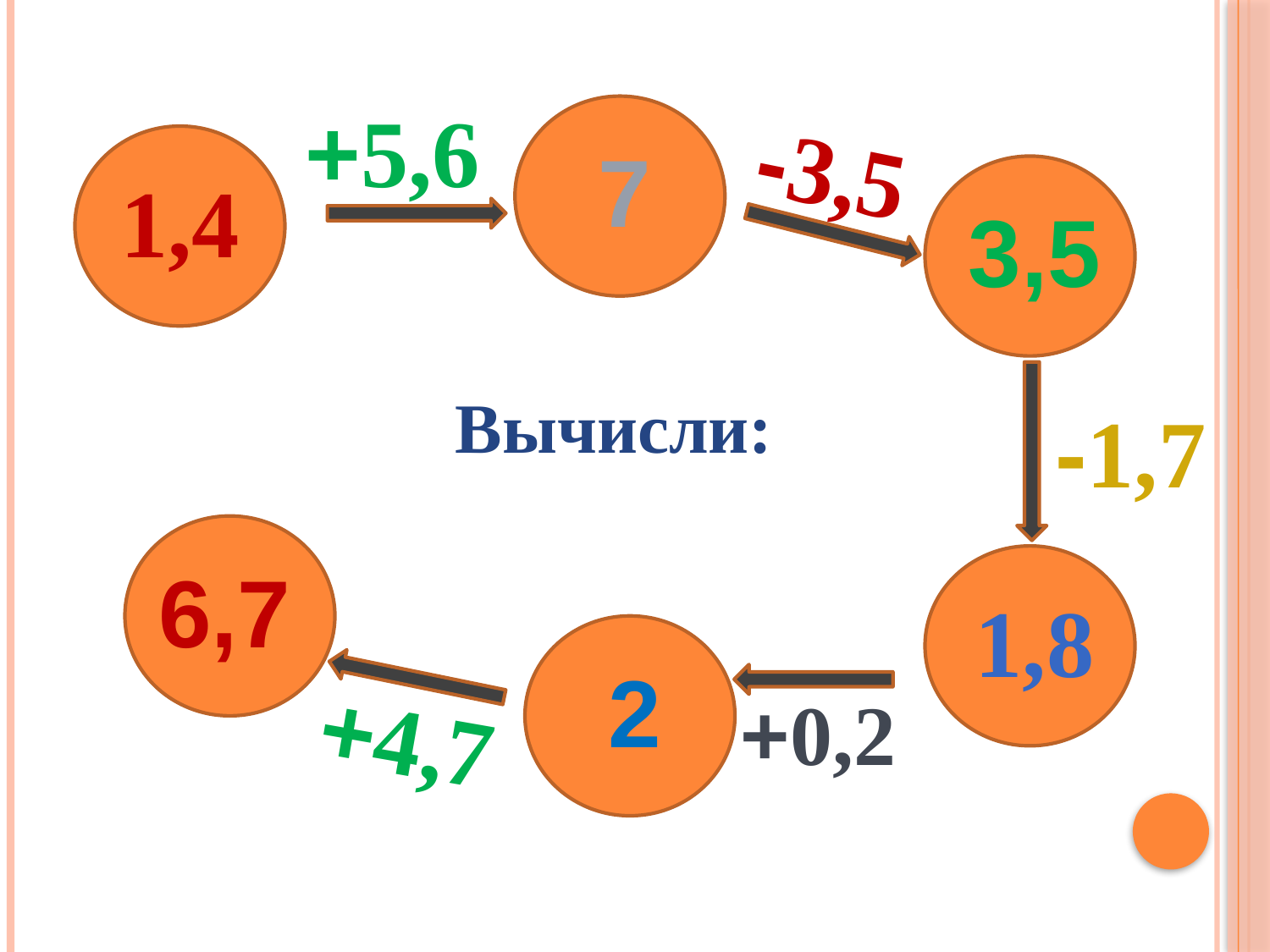

+5,6

-3,5

7
1,4

3,5

Вычисли:
-1,7

6,7

1,8

2

+4,7
+0,2